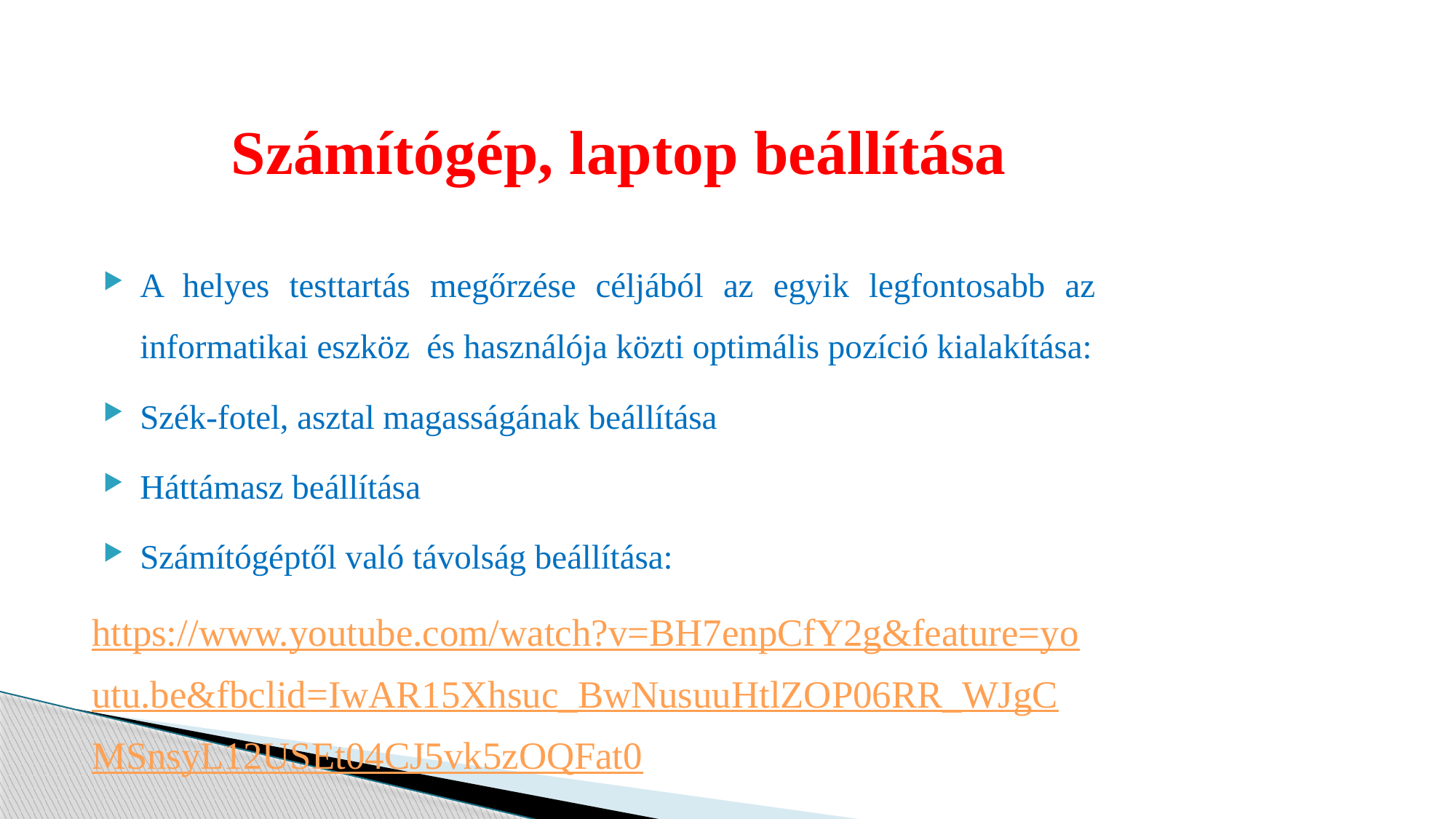

# Számítógép, laptop beállítása
A helyes testtartás megőrzése céljából az egyik legfontosabb az informatikai eszköz  és használója közti optimális pozíció kialakítása:
Szék-fotel, asztal magasságának beállítása
Háttámasz beállítása
Számítógéptől való távolság beállítása:
https://www.youtube.com/watch?v=BH7enpCfY2g&feature=youtu.be&fbclid=IwAR15Xhsuc_BwNusuuHtlZOP06RR_WJgCMSnsyL12USEt04CJ5vk5zOQFat0